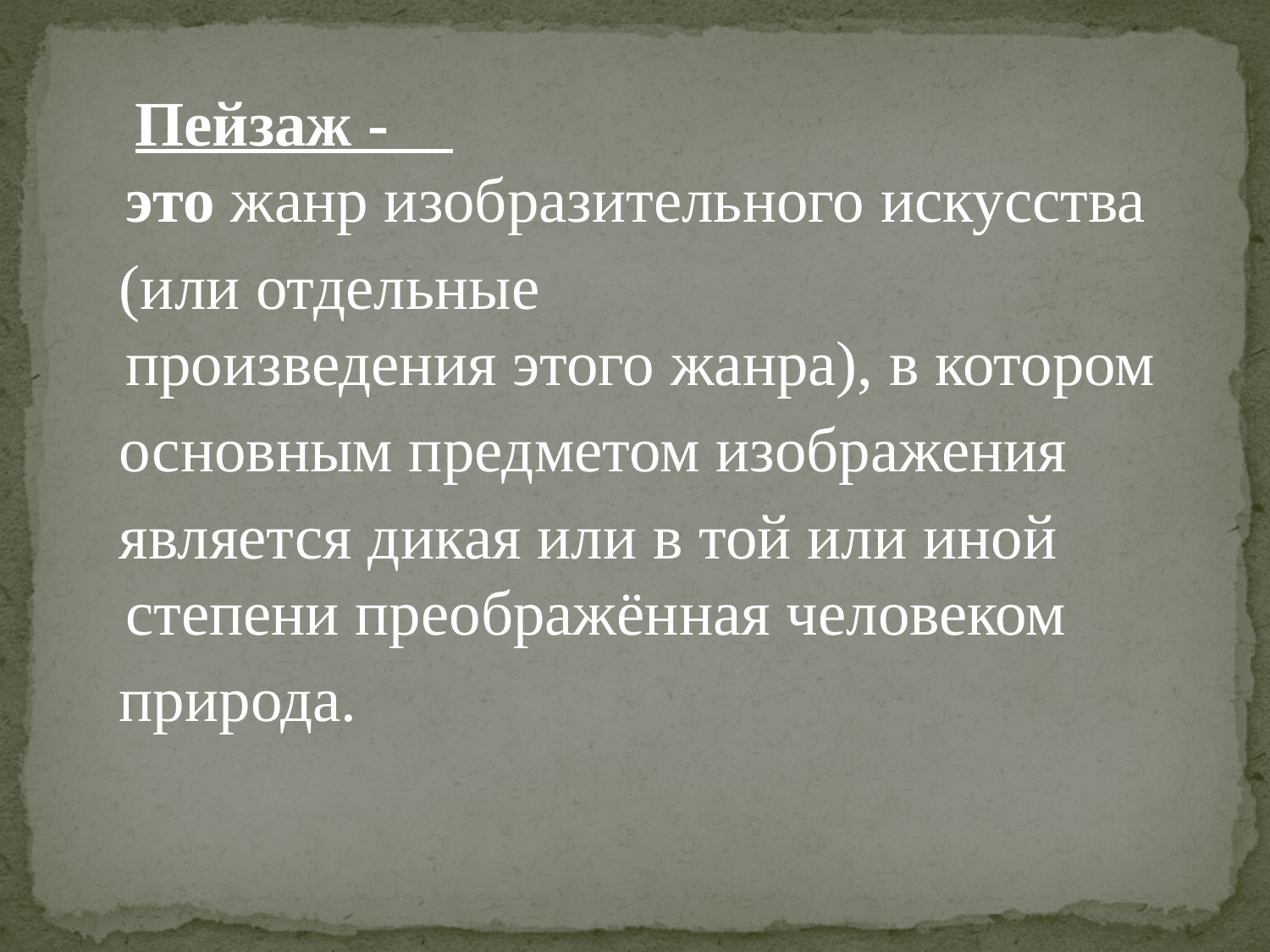

Пейзаж -     это жанр изобразительного искусства
  (или отдельные произведения этого жанра), в котором
  основным предметом изображения
  является дикая или в той или иной  степени преображённая человеком
  природа.